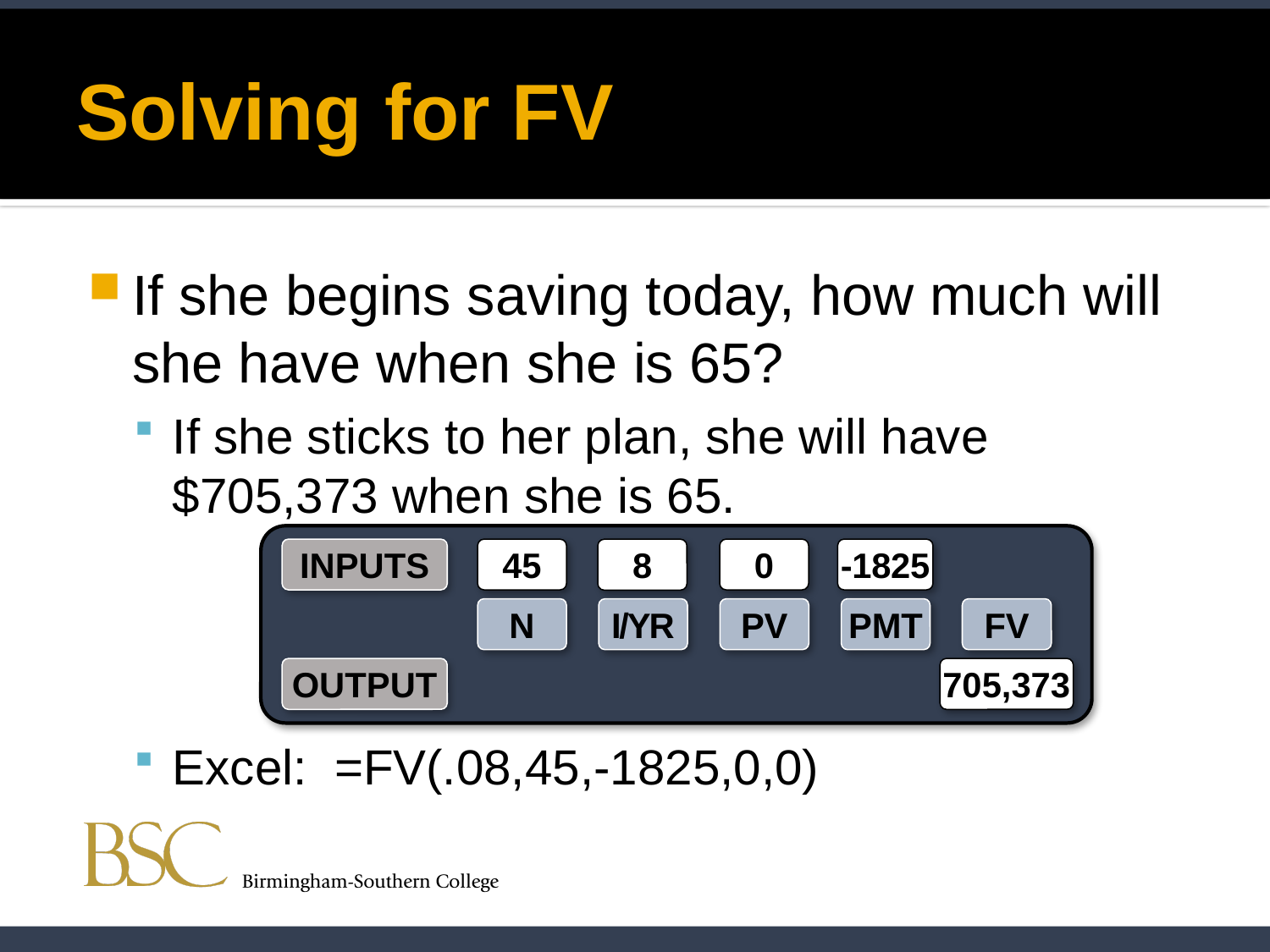

# Solving for FV
If she begins saving today, how much will she have when she is 65?
If she sticks to her plan, she will have $705,373 when she is 65.

Excel:  =FV(.08,45,-1825,0,0)

INPUTS
45
8
-1825
N
I/YR
PV
PMT
FV
OUTPUT
0
705,373